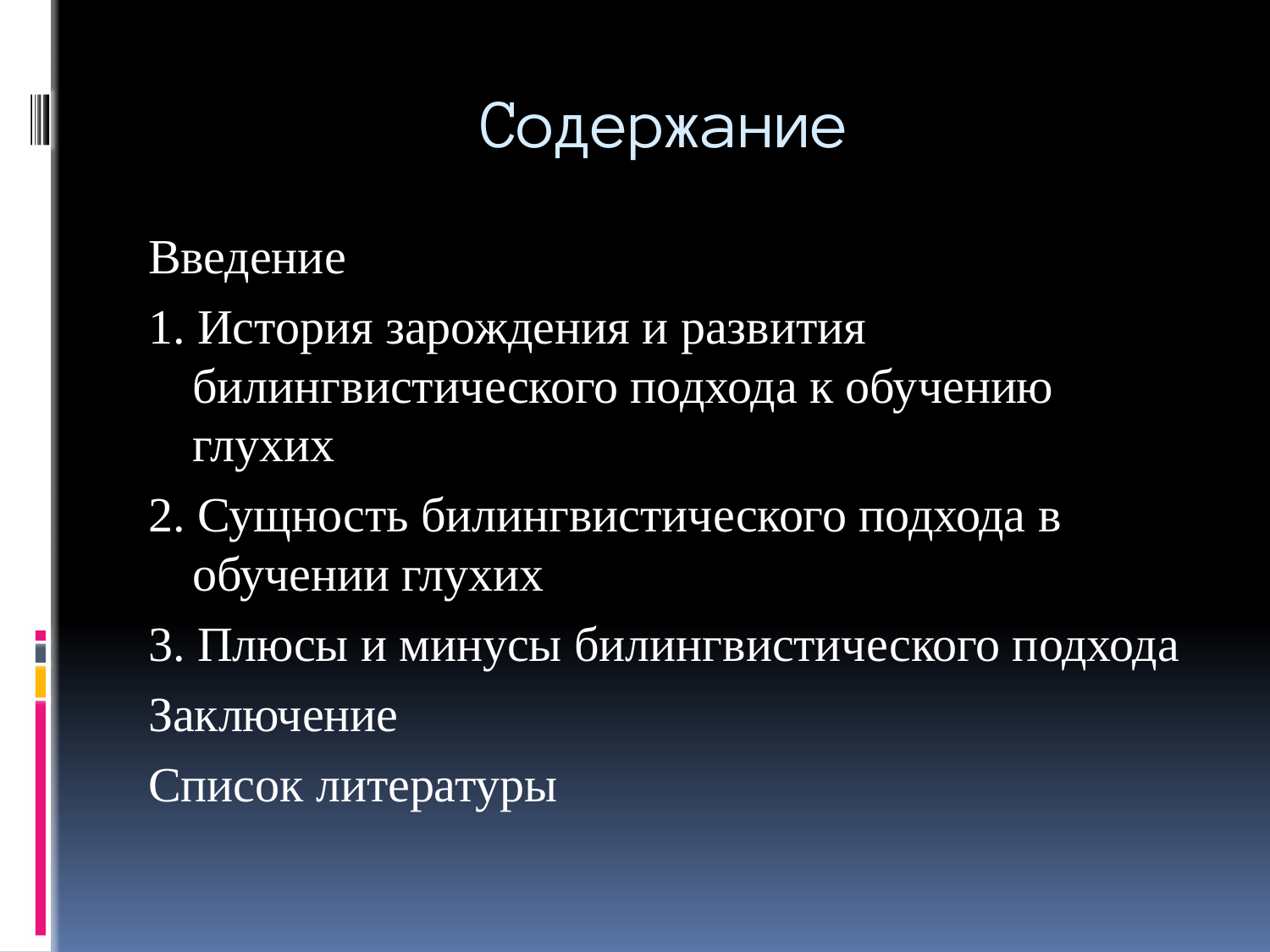

# Содержание
Введение
1. История зарождения и развития билингвистического подхода к обучению глухих
2. Сущность билингвистического подхода в обучении глухих
3. Плюсы и минусы билингвистического подхода
Заключение
Список литературы